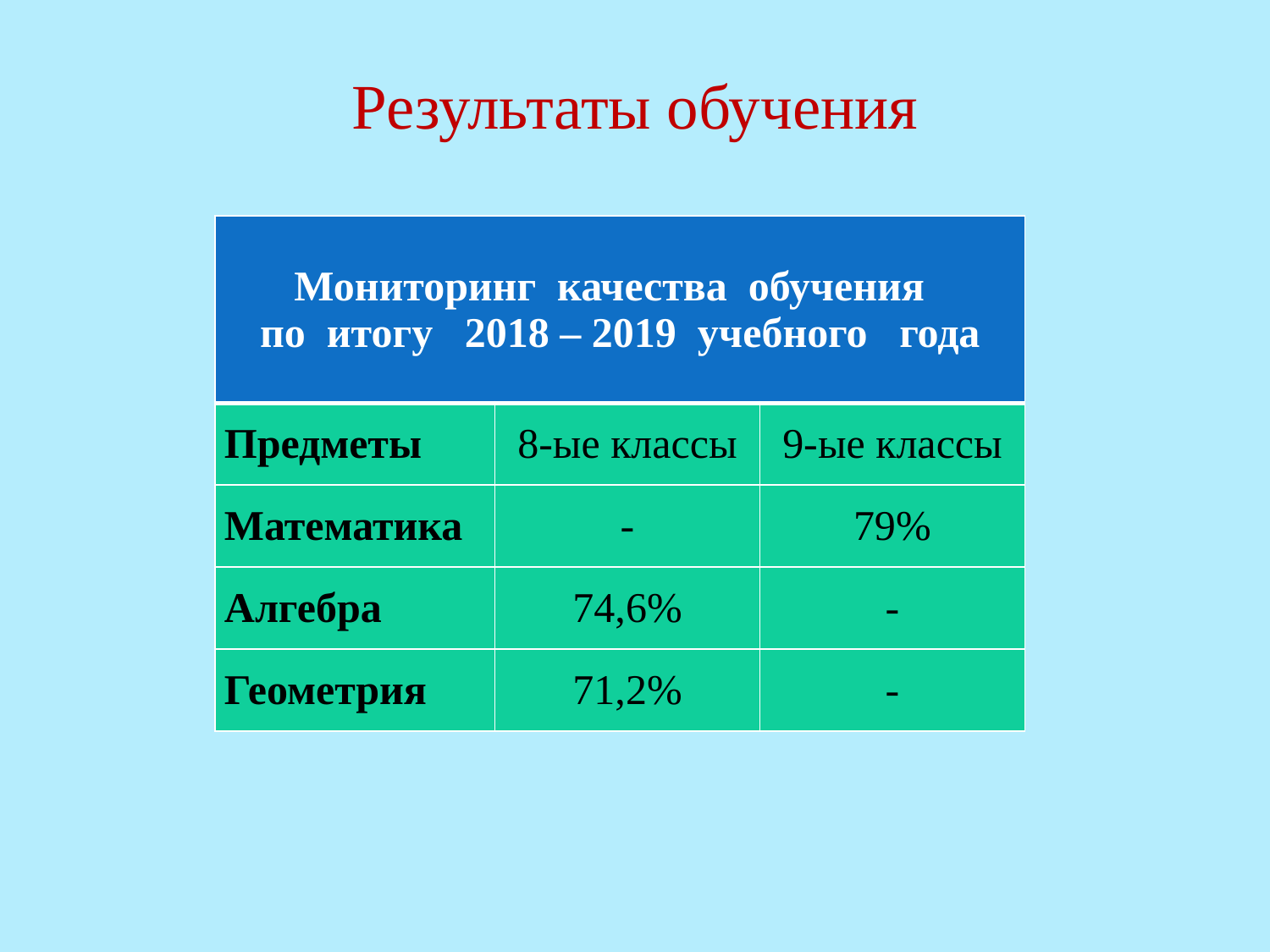

# Результаты обучения
| Мониторинг качества обучения по итогу 2018 – 2019 учебного года |  |  |
| --- | --- | --- |
| Предметы | 8-ые классы | 9-ые классы |
| Математика | - | 79% |
| Алгебра | 74,6% | - |
| Геометрия | 71,2% | - |